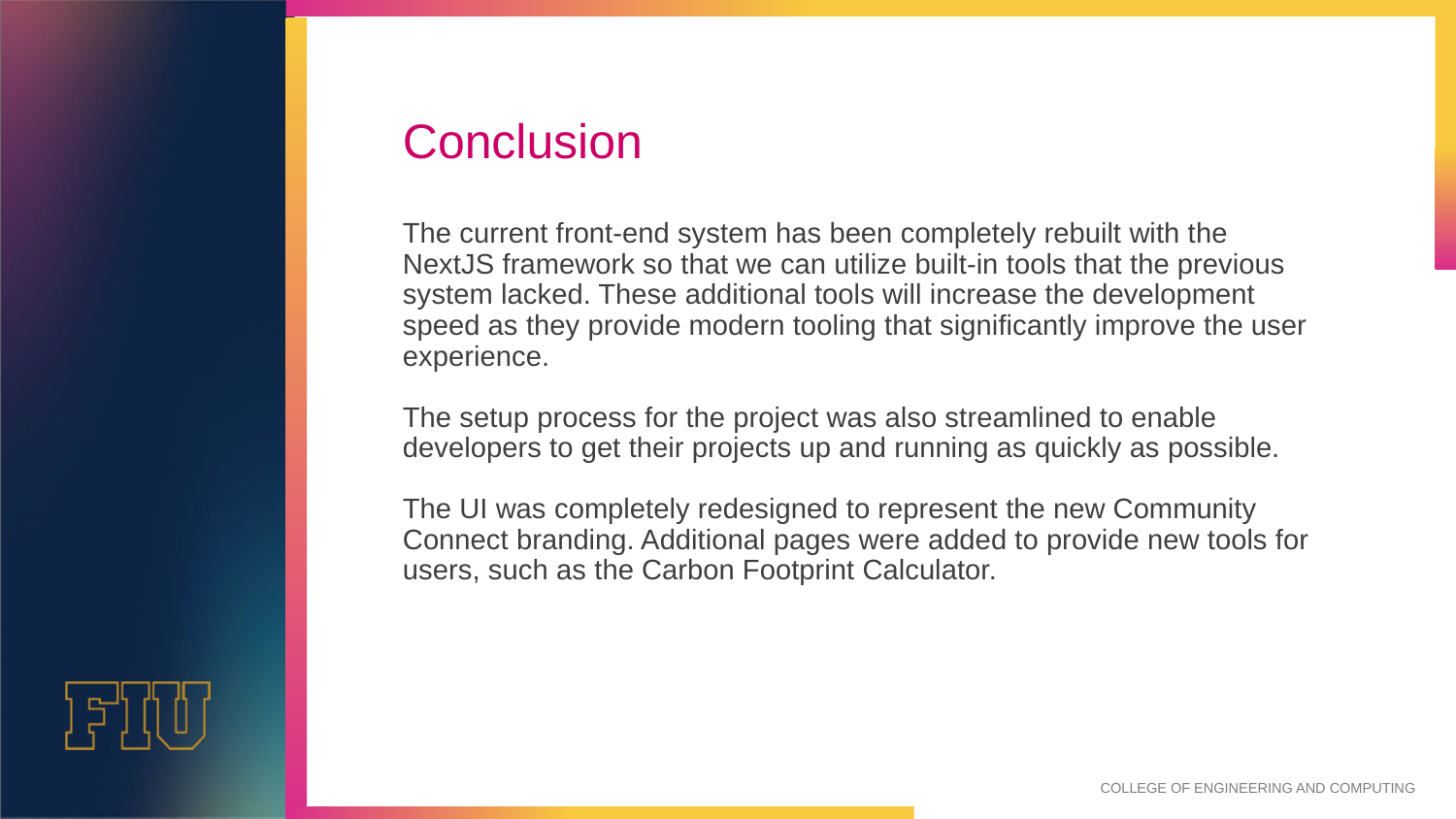

# Conclusion
The current front-end system has been completely rebuilt with the NextJS framework so that we can utilize built-in tools that the previous system lacked. These additional tools will increase the development speed as they provide modern tooling that significantly improve the user experience.

The setup process for the project was also streamlined to enable developers to get their projects up and running as quickly as possible.

The UI was completely redesigned to represent the new Community Connect branding. Additional pages were added to provide new tools for users, such as the Carbon Footprint Calculator.